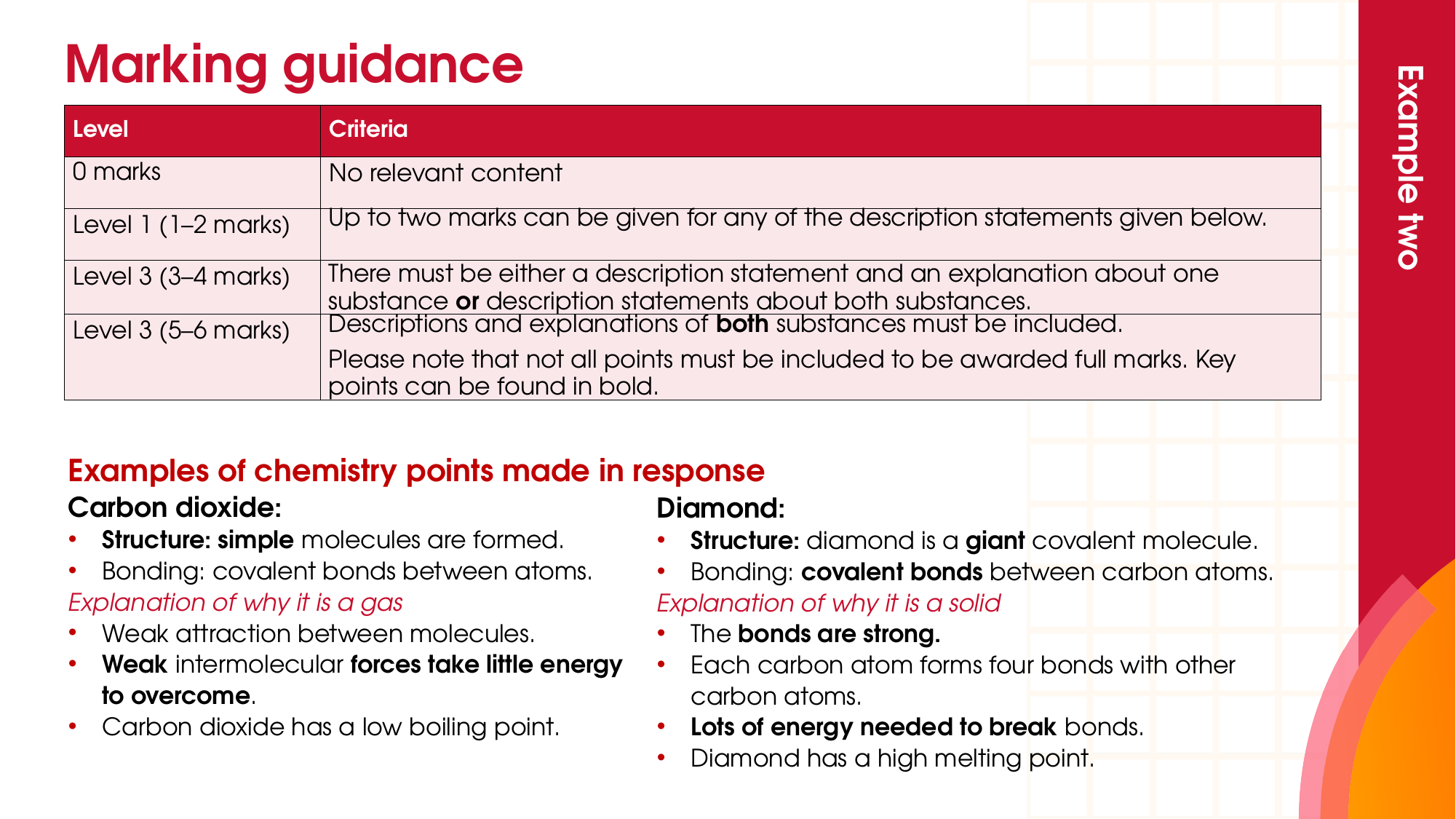

# Marking guidance
Example two
| Level | Criteria |
| --- | --- |
| 0 marks | No relevant content |
| Level 1 (1–2 marks) | Up to two marks can be given for any of the description statements given below. |
| Level 3 (3–4 marks) | There must be either a description statement and an explanation about one substance or description statements about both substances. |
| Level 3 (5–6 marks) | Descriptions and explanations of both substances must be included. Please note that not all points must be included to be awarded full marks. Key points can be found in bold. |

Examples of chemistry points made in response
Carbon dioxide:
Structure: simple molecules are formed.
Bonding: covalent bonds between atoms.
Explanation of why it is a gas
Weak attraction between molecules.
Weak intermolecular forces take little energy
     to overcome.
Carbon dioxide has a low boiling point.

Diamond:
Structure: diamond is a giant covalent molecule.
Bonding: covalent bonds between carbon atoms.
Explanation of why it is a solid
The bonds are strong.
Each carbon atom forms four bonds with other carbon atoms.
Lots of energy needed to break bonds.
Diamond has a high melting point.